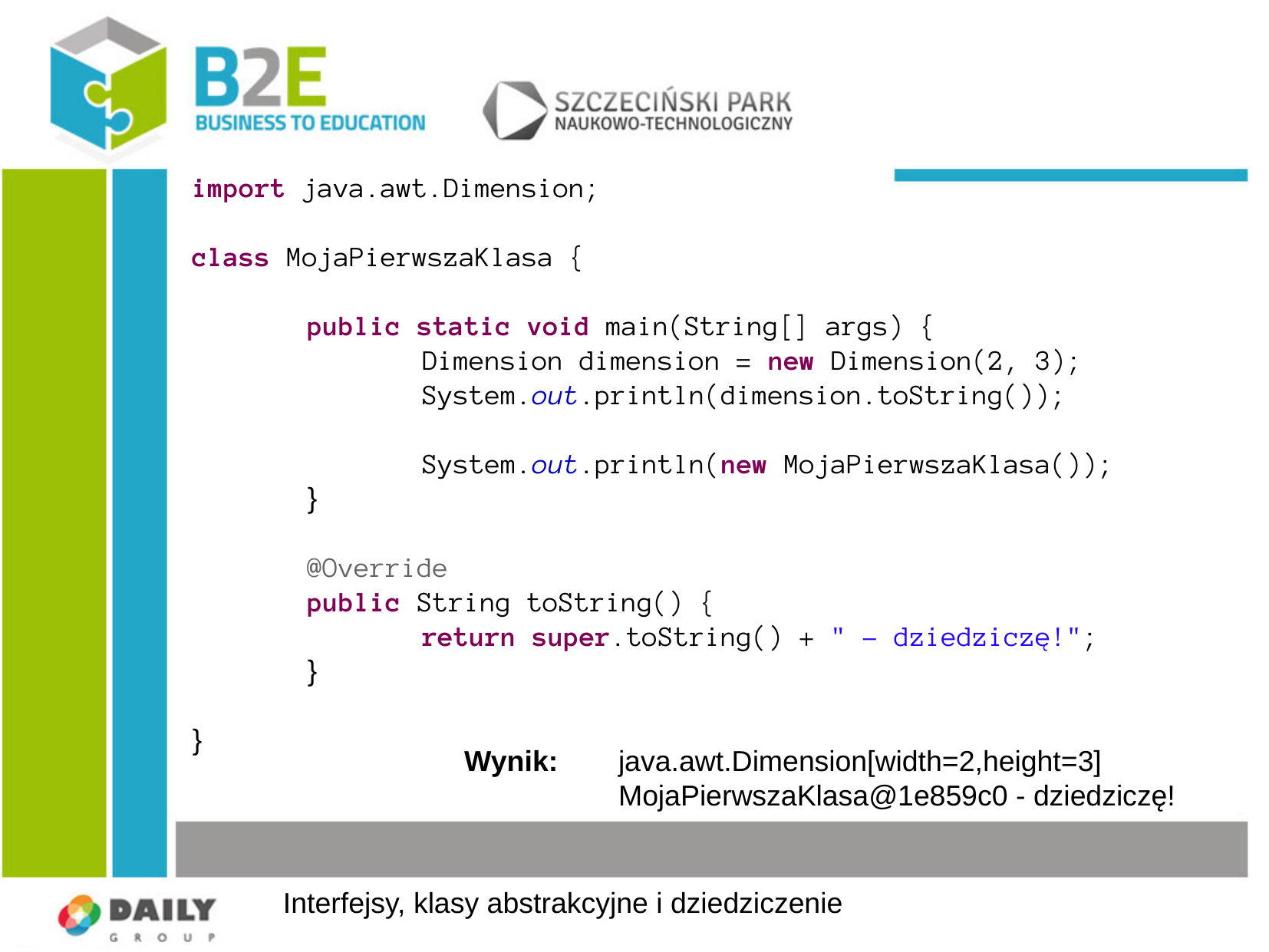

import java.awt.Dimension;

class MojaPierwszaKlasa {

	public static void main(String[] args) {
		Dimension dimension = new Dimension(2, 3);
		System.out.println(dimension.toString());

		System.out.println(new MojaPierwszaKlasa());
	}

	@Override
	public String toString() {
		return super.toString() + " - dziedziczę!";
	}

}
Wynik:
java.awt.Dimension[width=2,height=3]
MojaPierwszaKlasa@1e859c0 - dziedziczę!
Interfejsy, klasy abstrakcyjne i dziedziczenie